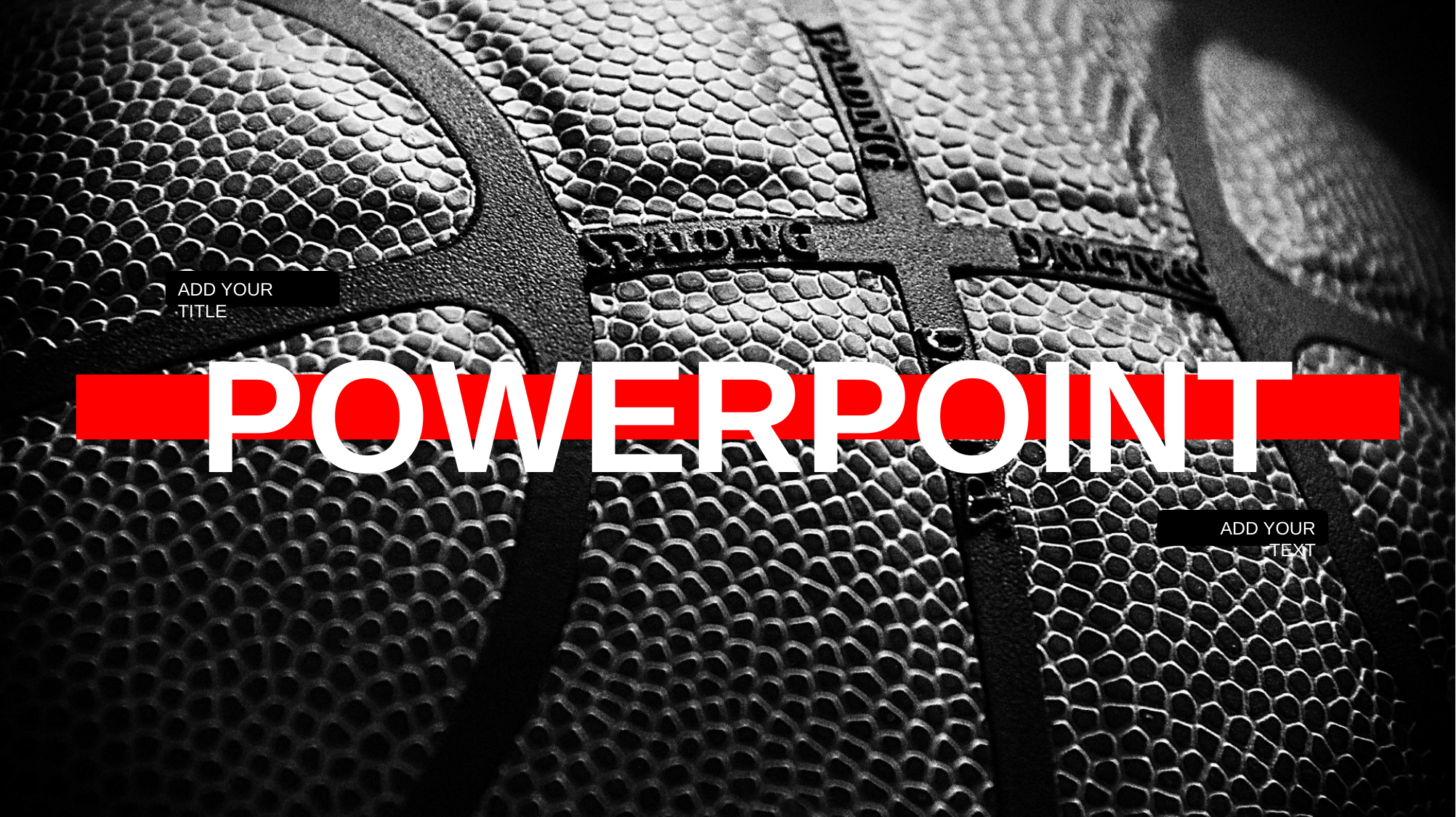

ADD YOUR TITLE
POWERPOINT

ADD YOUR TEXT